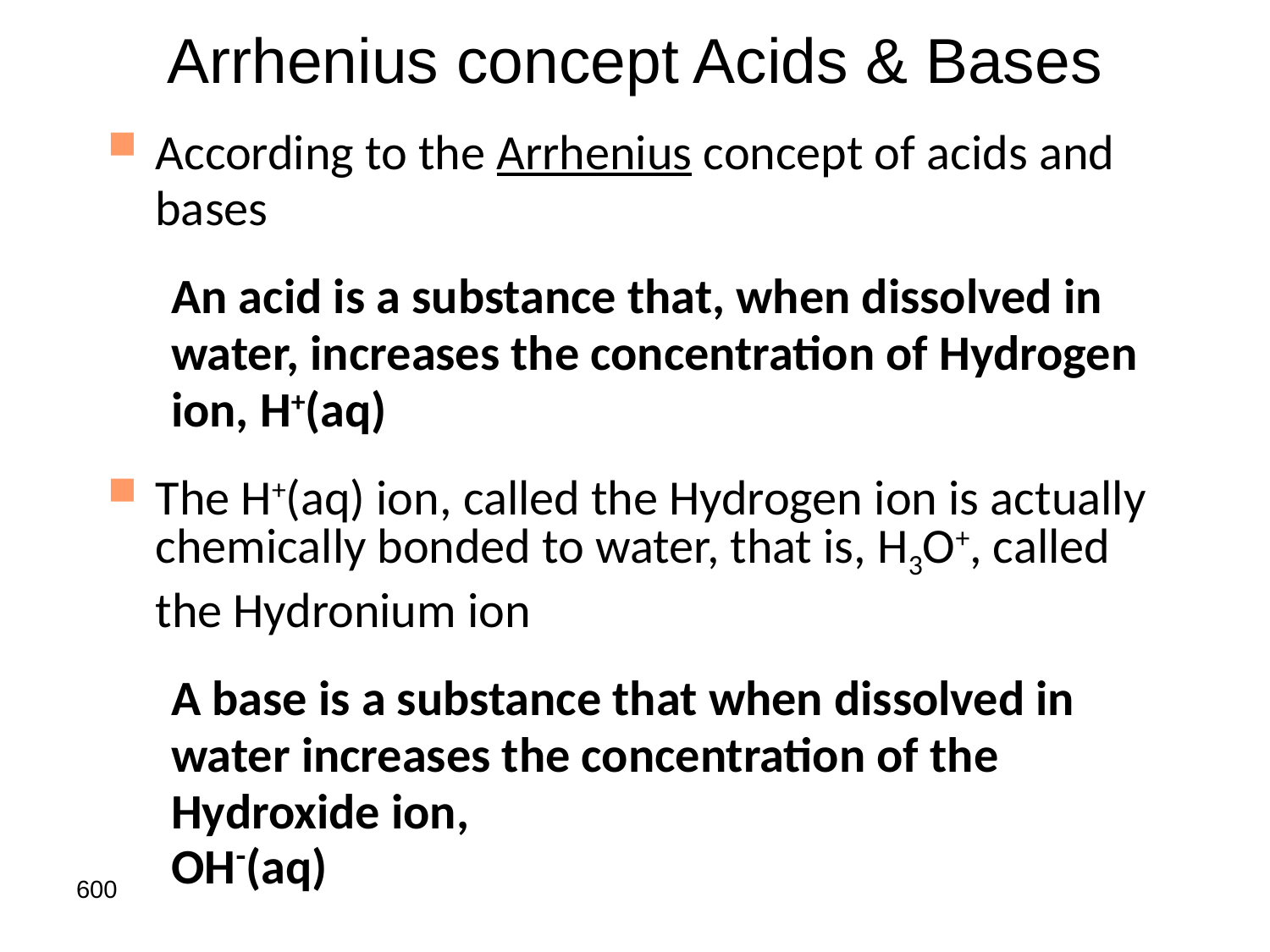

# Arrhenius concept Acids & Bases
According to the Arrhenius concept of acids and bases
An acid is a substance that, when dissolved in water, increases the concentration of Hydrogen ion, H+(aq)
The H+(aq) ion, called the Hydrogen ion is actually chemically bonded to water, that is, H3O+, called the Hydronium ion
A base is a substance that when dissolved in water increases the concentration of the Hydroxide ion,
OH-(aq)
600